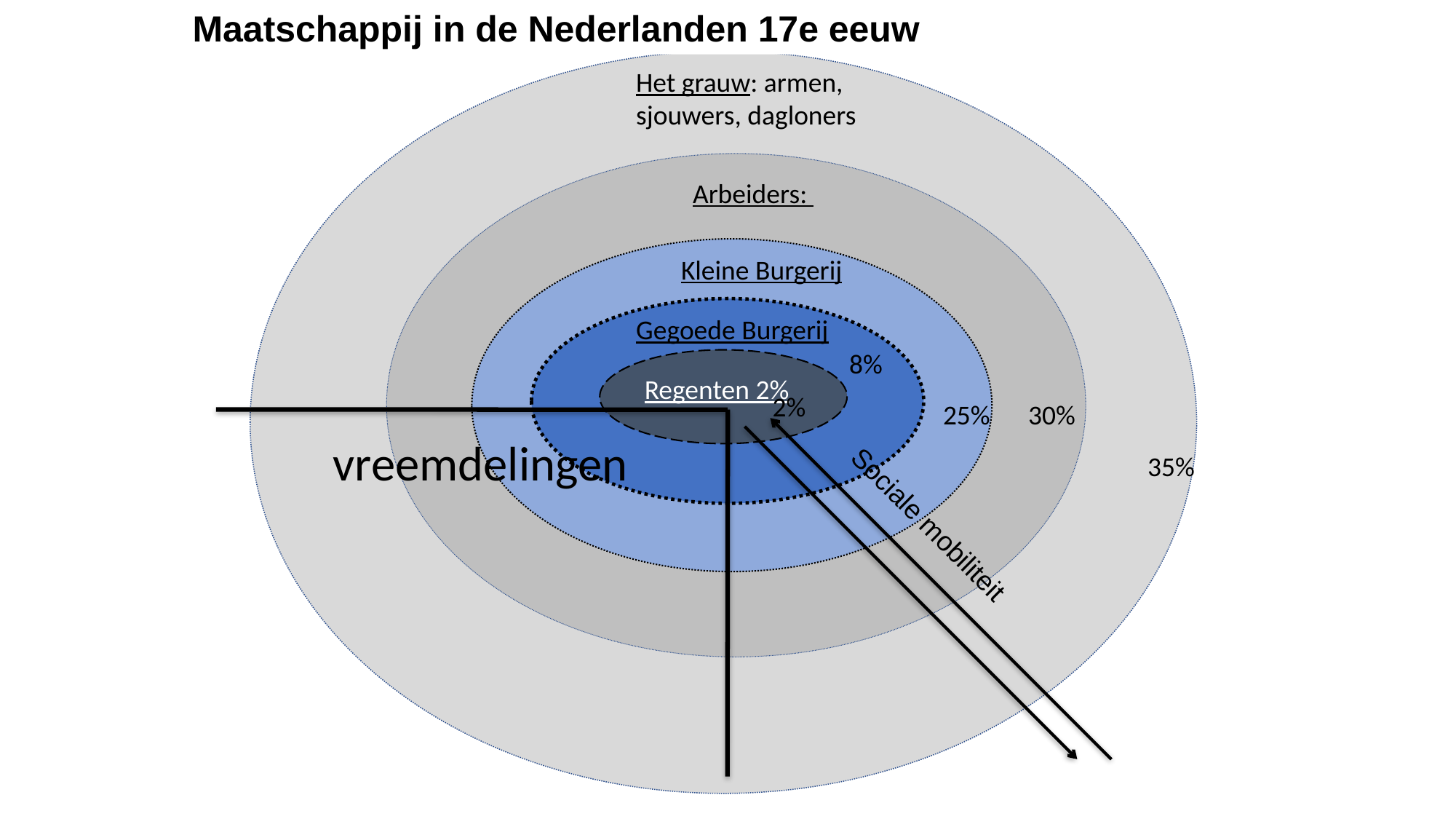

Maatschappij in de Nederlanden 17e eeuw

Het grauw: armen, sjouwers, dagloners

Arbeiders:

Kleine Burgerij

Gegoede Burgerij
8%

Regenten 2%
2%
25%
30%
vreemdelingen
35%
Sociale mobiliteit